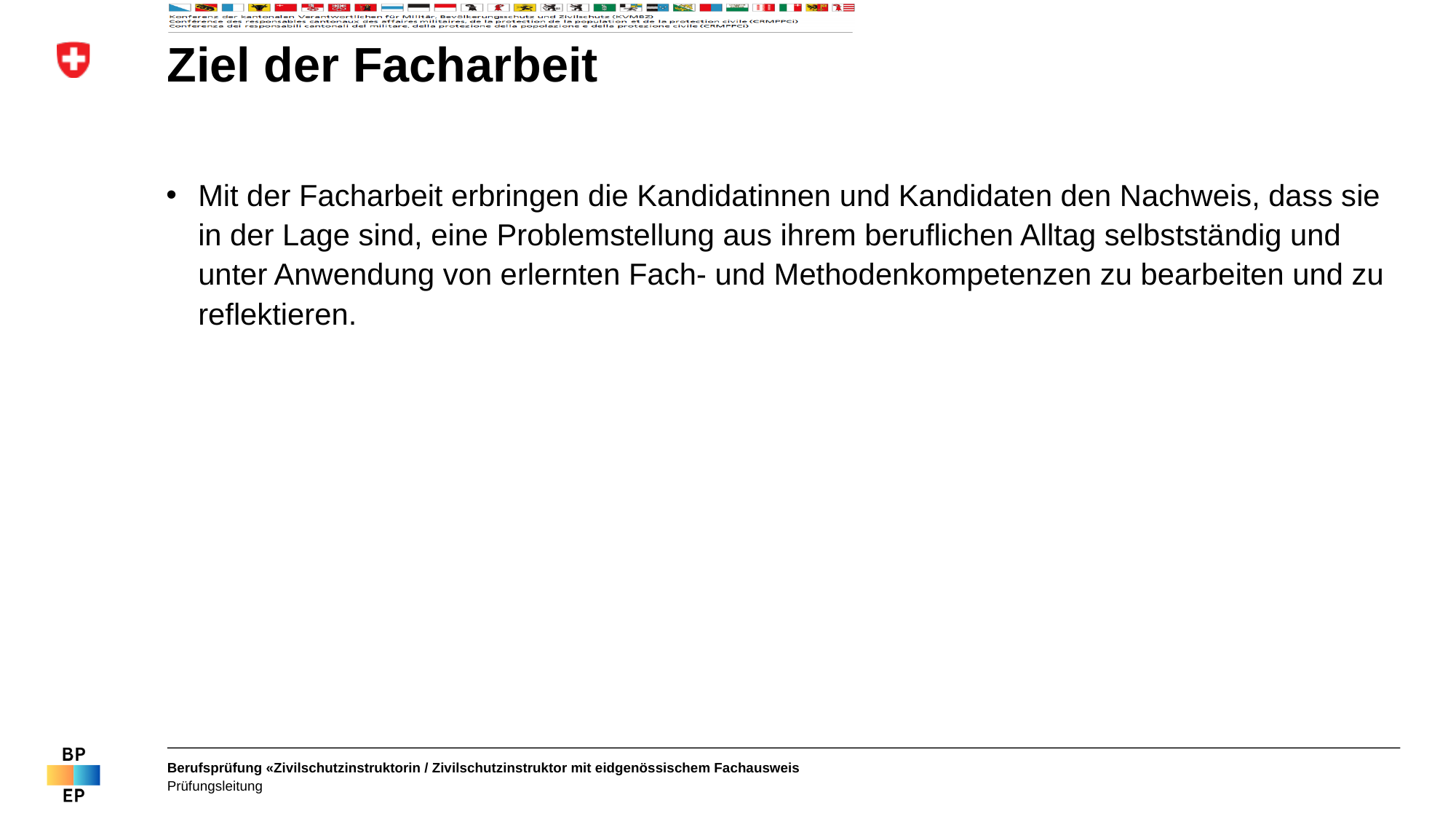

# Ziel der Facharbeit
Mit der Facharbeit erbringen die Kandidatinnen und Kandidaten den Nachweis, dass sie in der Lage sind, eine Problemstellung aus ihrem beruflichen Alltag selbstständig und unter Anwendung von erlernten Fach- und Methodenkompetenzen zu bearbeiten und zu reflektieren.

Berufsprüfung «Zivilschutzinstruktorin / Zivilschutzinstruktor mit eidgenössischem Fachausweis
Prüfungsleitung